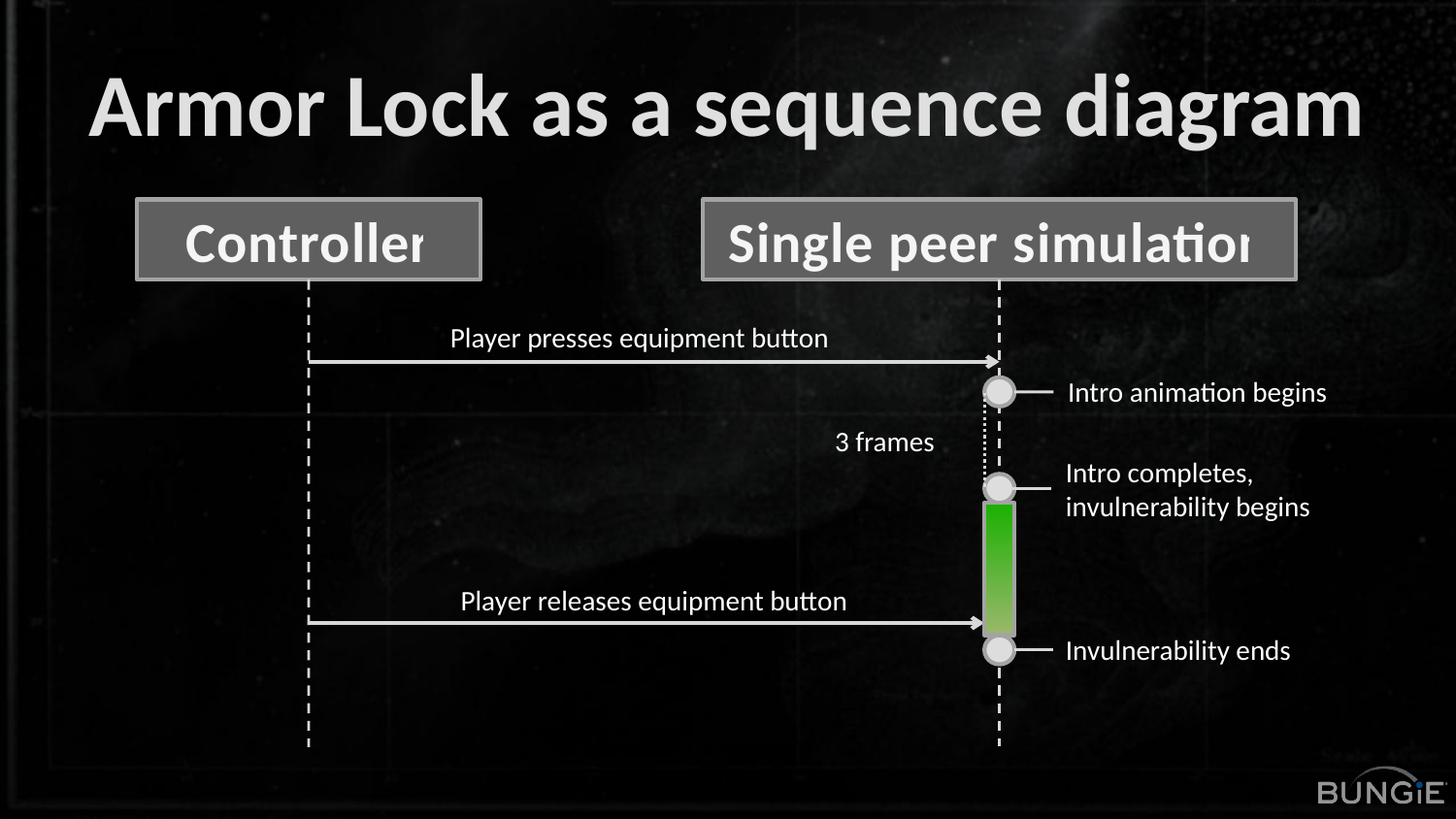

# Armor Lock as a sequence diagram
Controller
Single peer simulation
Player presses equipment button
Intro animation begins

3 frames
Intro completes, invulnerability begins

Player releases equipment button
Invulnerability ends